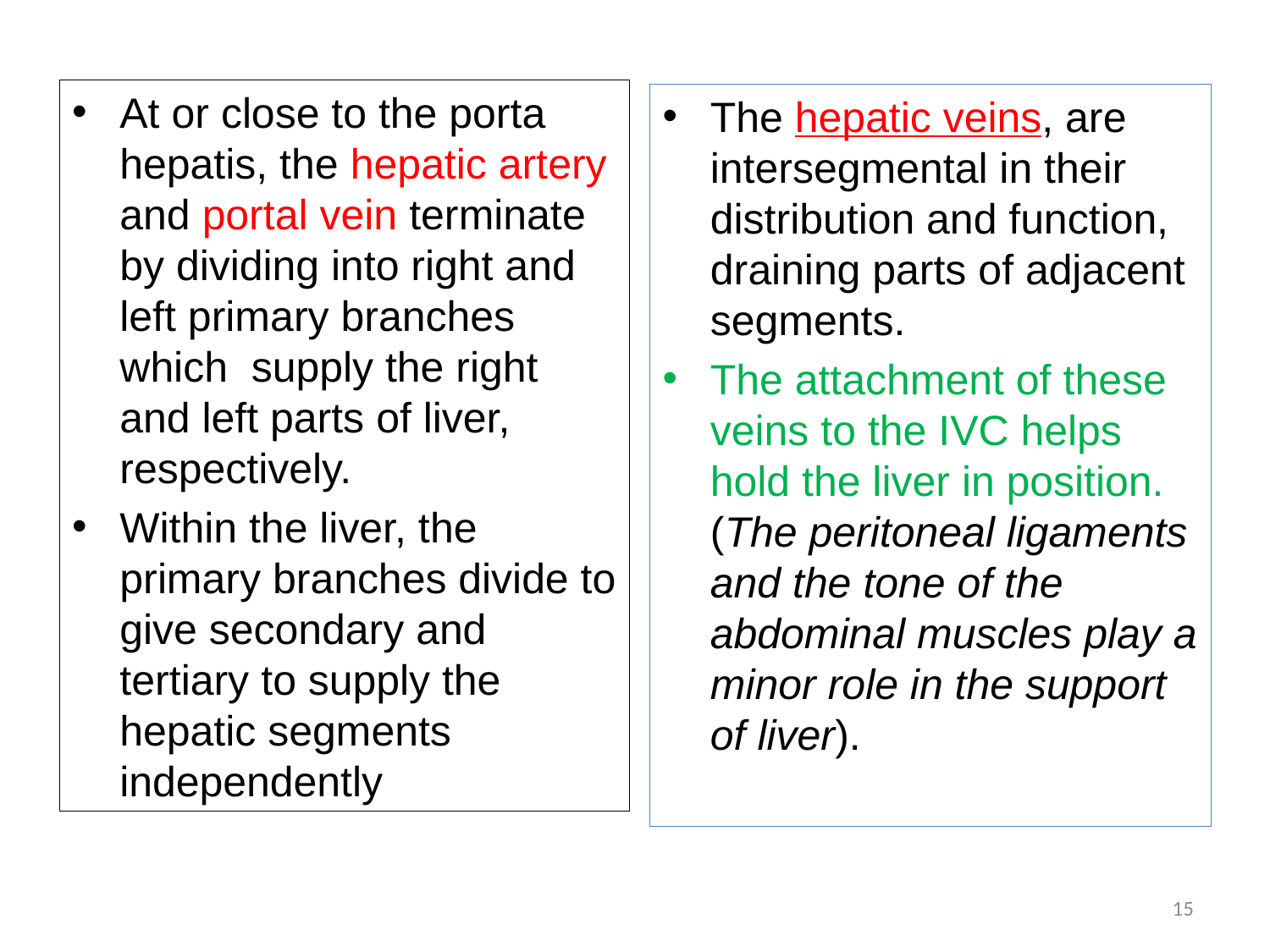

At or close to the porta hepatis, the hepatic artery and portal vein terminate by dividing into right and left primary branches which  supply the right and left parts of liver, respectively.
Within the liver, the primary branches divide to give secondary and tertiary to supply the hepatic segments independently
The hepatic veins, are intersegmental in their distribution and function, draining parts of adjacent segments.
The attachment of these veins to the IVC helps hold the liver in position. (The peritoneal ligaments and the tone of the abdominal muscles play a minor role in the support of liver).

15